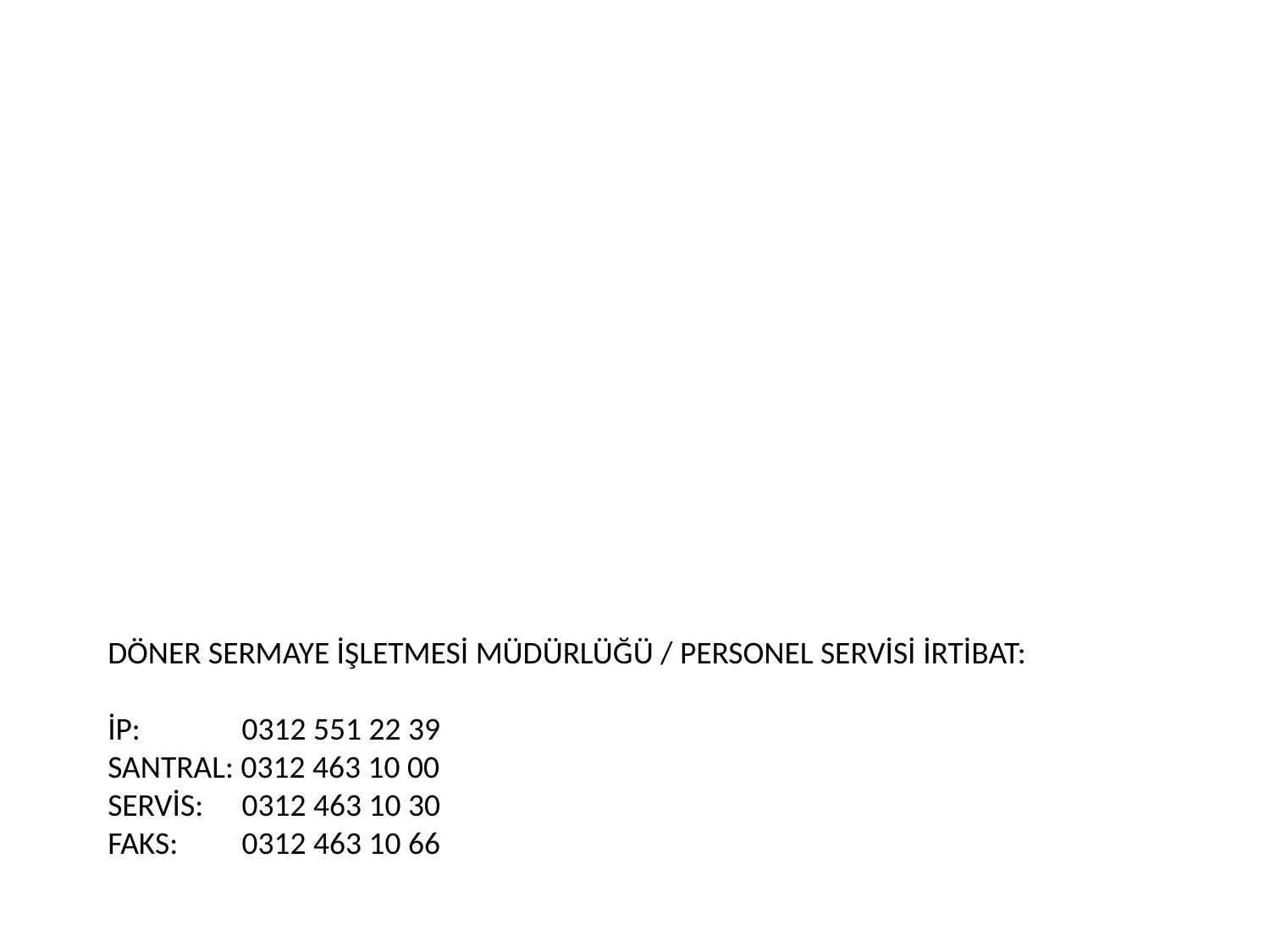

DÖNER SERMAYE İŞLETMESİ MÜDÜRLÜĞÜ / PERSONEL SERVİSİ İRTİBAT:

İP: 	 0312 551 22 39
SANTRAL: 0312 463 10 00
SERVİS:	 0312 463 10 30
FAKS:	 0312 463 10 66